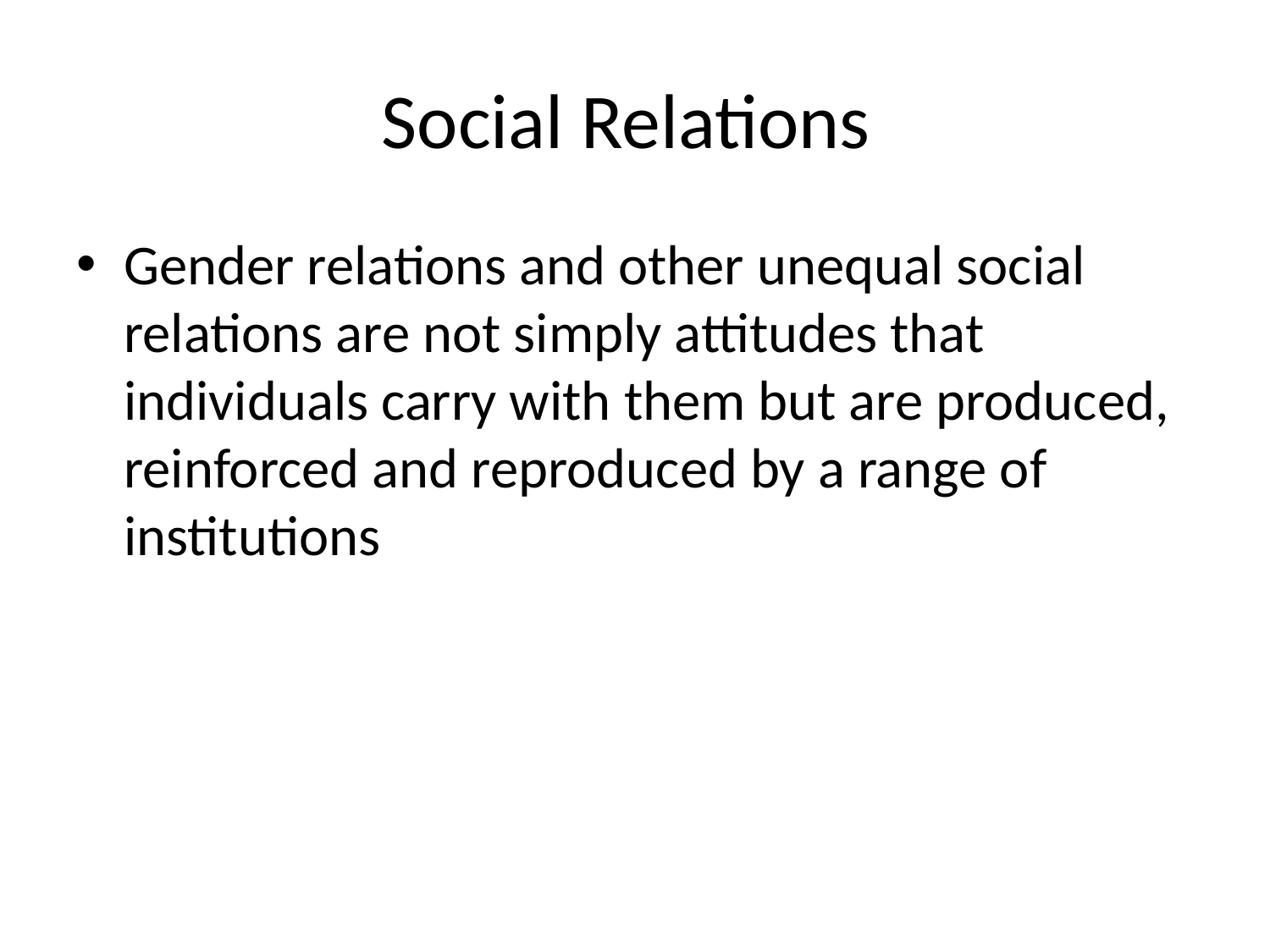

# Social Relations
Gender relations and other unequal social relations are not simply attitudes that individuals carry with them but are produced, reinforced and reproduced by a range of institutions